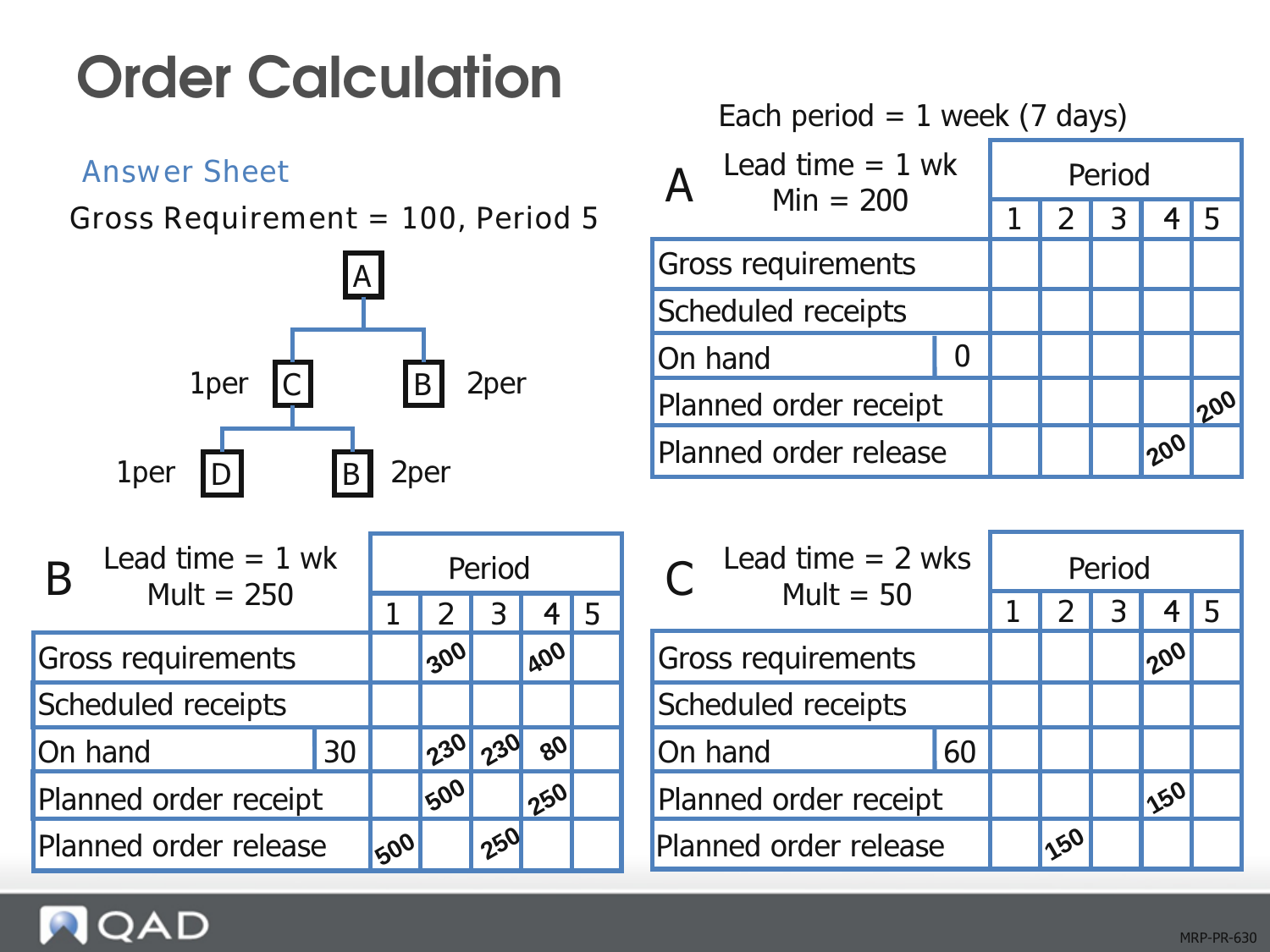

# Order Calculation
Each period = 1 week (7 days)

Lead time = 1 wk
Min = 200
Answer Sheet
Period
A
Gross Requirement = 100, Period 5
1
2
3
4
5

Gross requirements
A
C
B
1per
2per
1per
D
B
2per

Scheduled receipts
0

On hand

200
Planned order receipt
200
Planned order release

Lead time = 1 wk
Mult = 250
Lead time = 2 wks
Mult = 50
Period
Period
B
C
1
2
3
4
5

1
2
3
4
5

300
400
200
Gross requirements
Gross requirements

Scheduled receipts
Scheduled receipts
230
230
80

On hand
30
On hand
60
500

150
250
Planned order receipt
Planned order receipt
250
150
Planned order release
Planned order release
500
MRP-PR-630